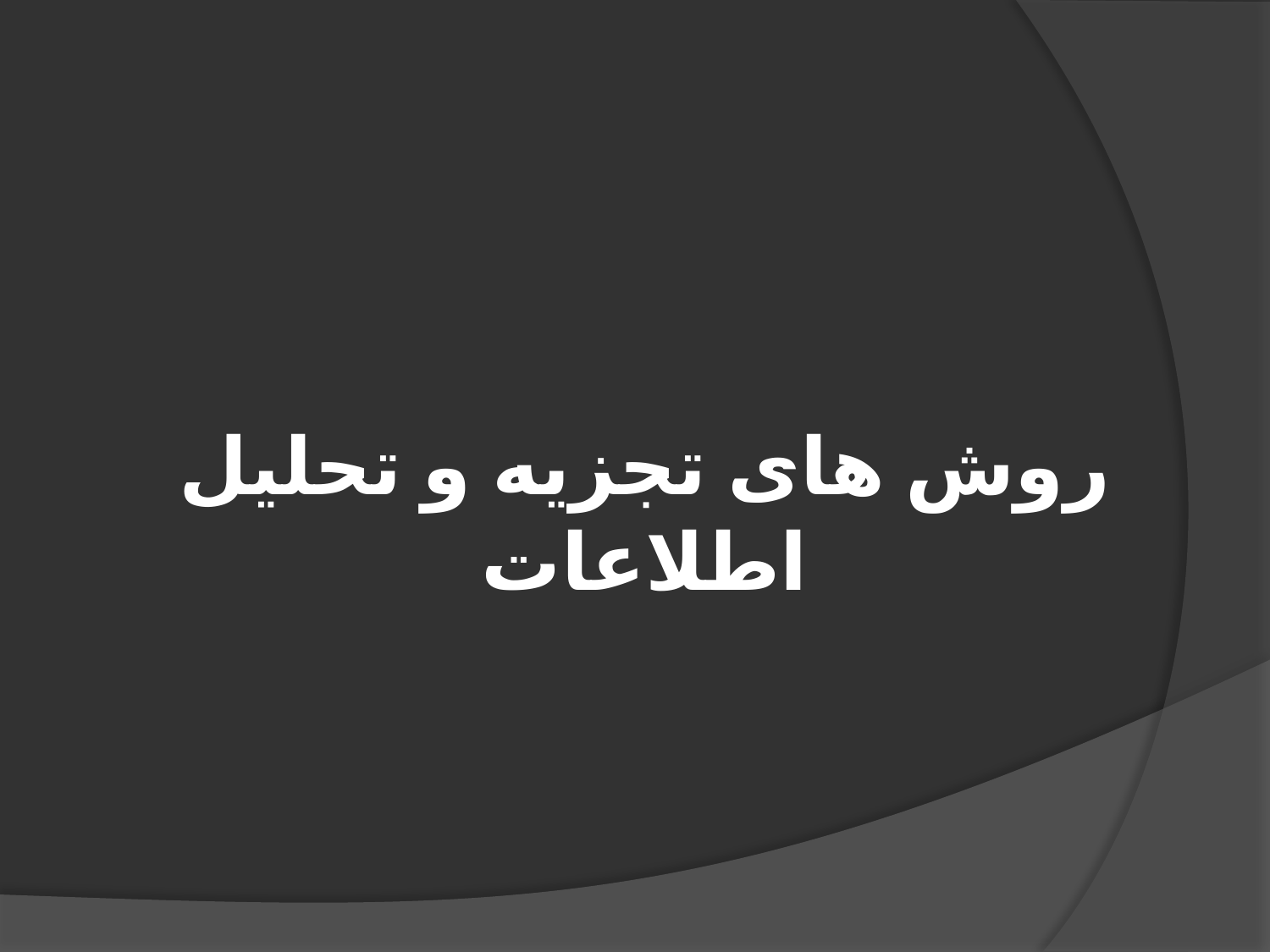

# روش های تجزیه و تحلیل اطلاعات